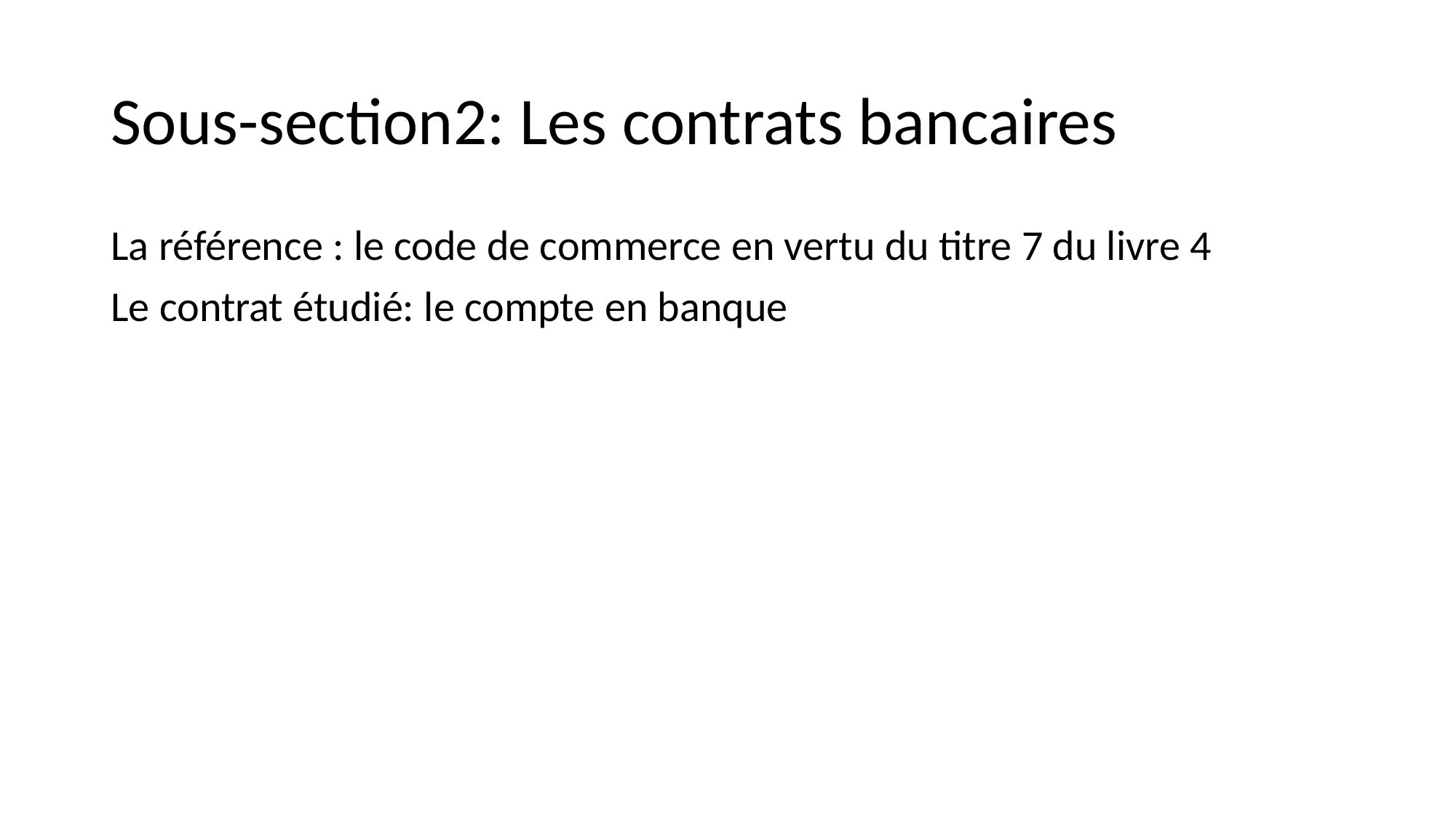

# Sous-section2: Les contrats bancaires
La référence : le code de commerce en vertu du titre 7 du livre 4
Le contrat étudié: le compte en banque